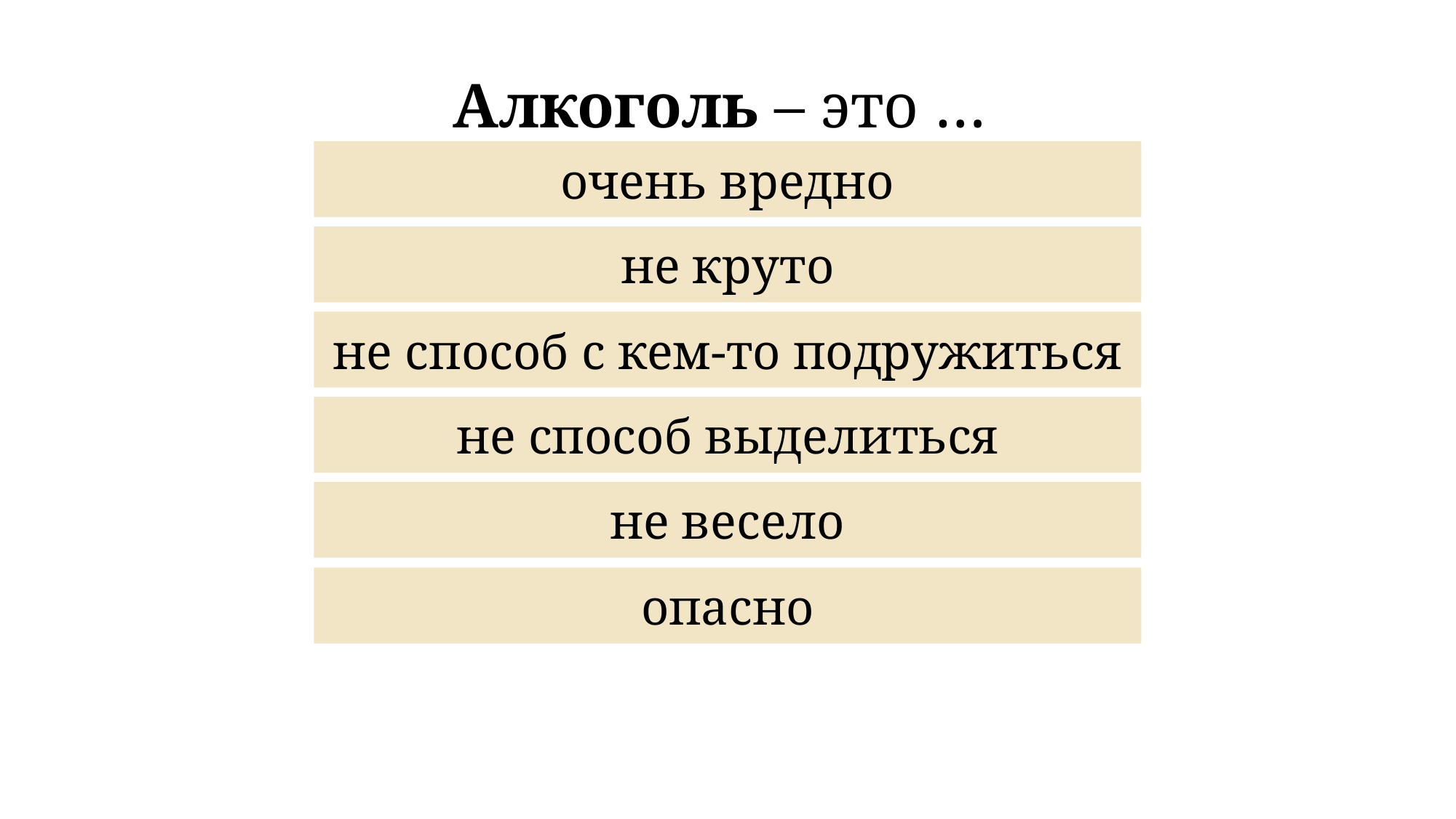

Алкоголь – это …

очень вредно
не круто
не способ с кем-то подружиться
не способ выделиться
не весело
опасно